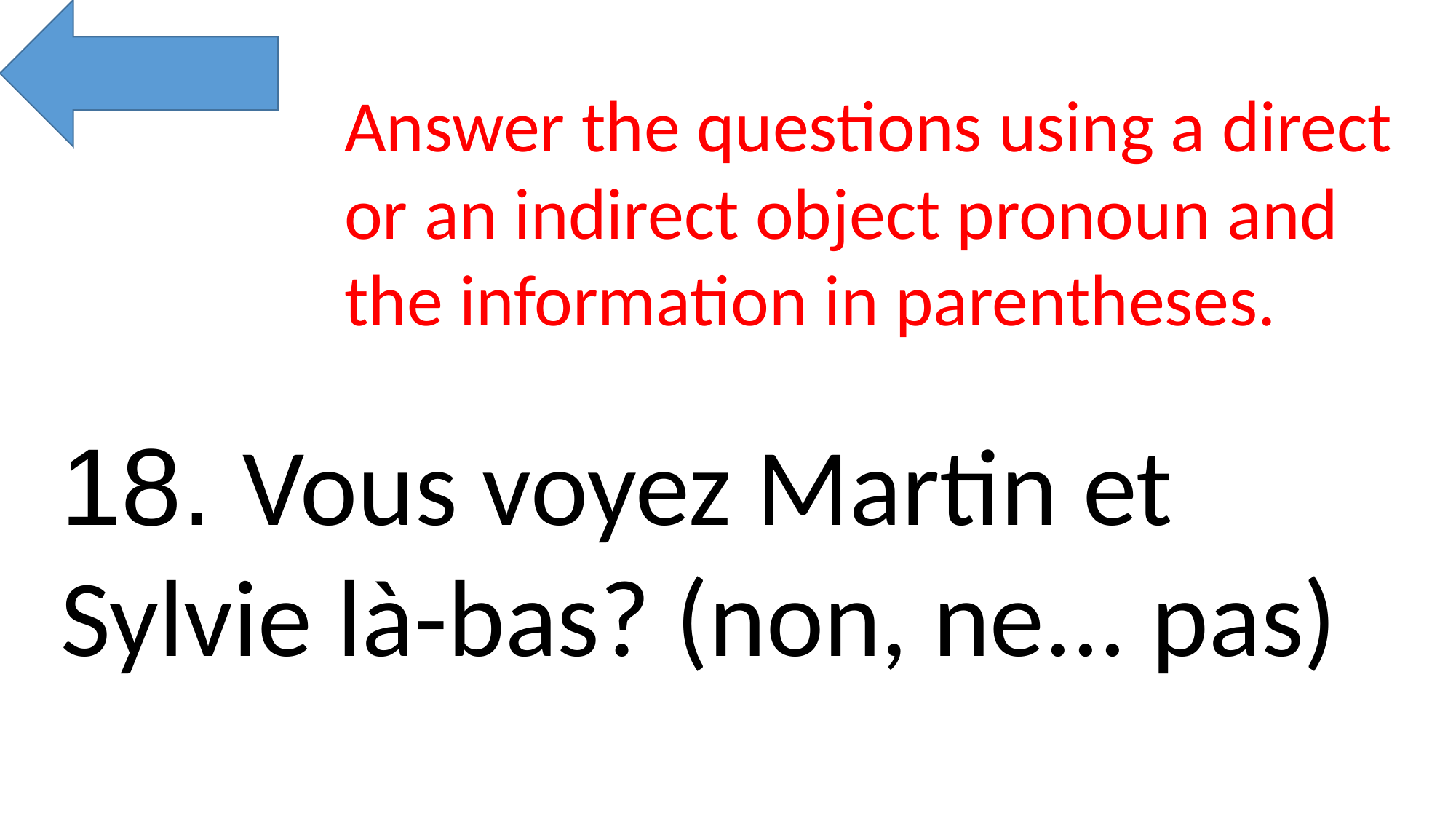

Answer the questions using a direct or an indirect object pronoun and the information in parentheses.
18. Vous voyez Martin et Sylvie là-bas? (non, ne... pas)